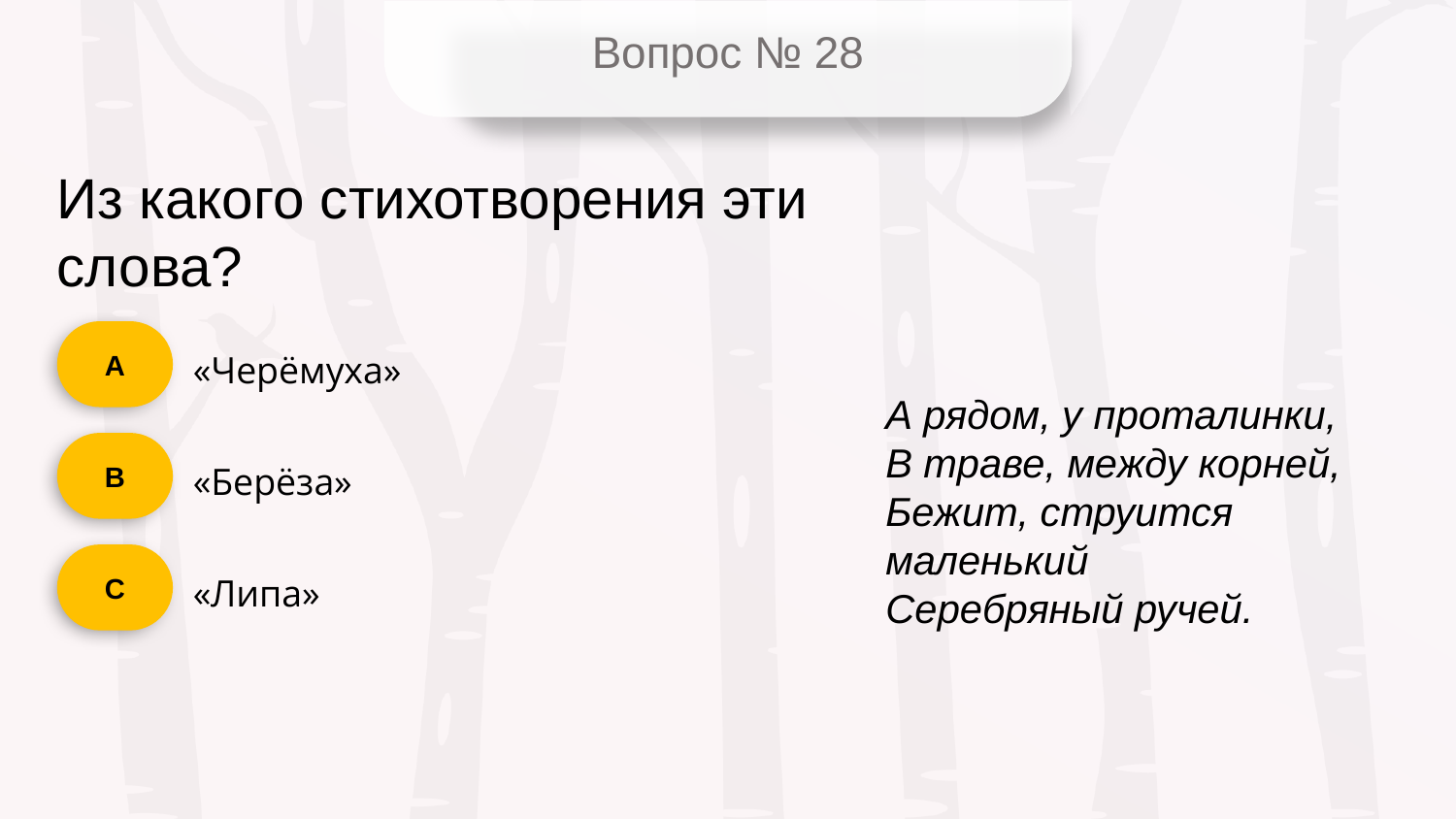

Вопрос № 28
Из какого стихотворения эти слова?
А
«Черёмуха»
А рядом, у проталинки,
В траве, между корней,
Бежит, струится маленький
Серебряный ручей.
B
«Берёза»
C
«Липа»